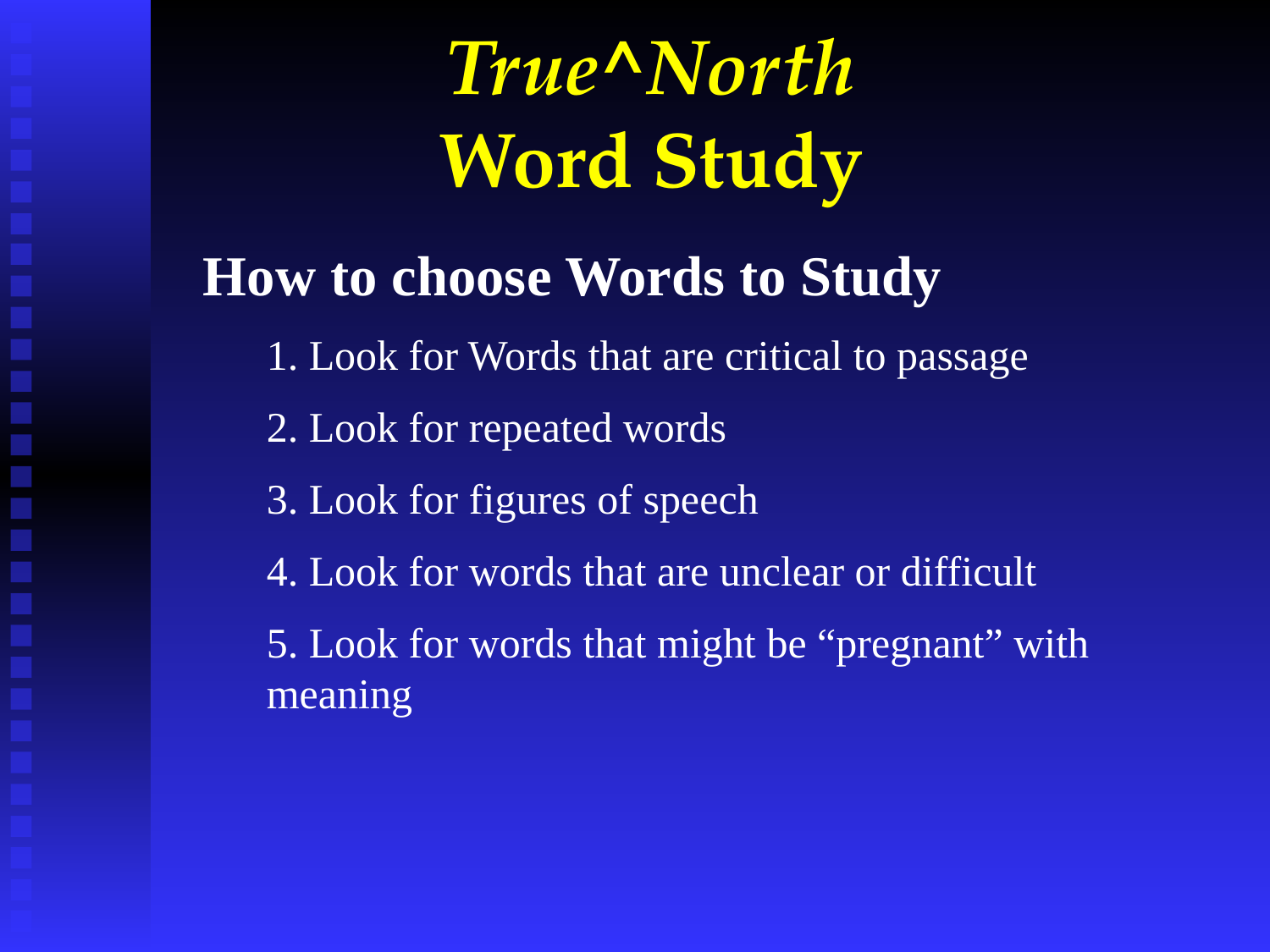

# True^North Word Study
How to choose Words to Study
	1. Look for Words that are critical to passage
	2. Look for repeated words
	3. Look for figures of speech
	4. Look for words that are unclear or difficult
	5. Look for words that might be “pregnant” with meaning